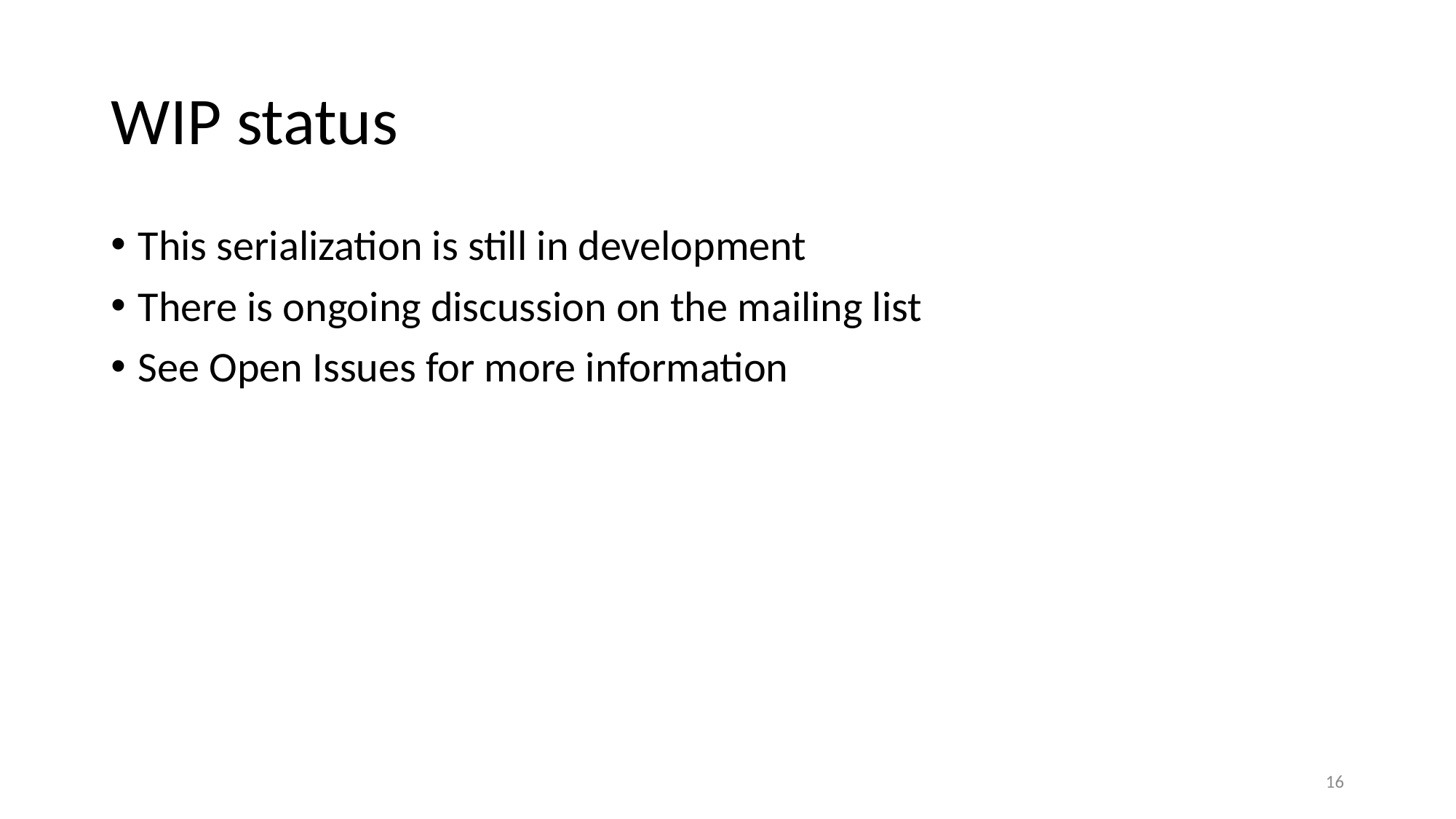

# WIP status
This serialization is still in development
There is ongoing discussion on the mailing list
See Open Issues for more information
16